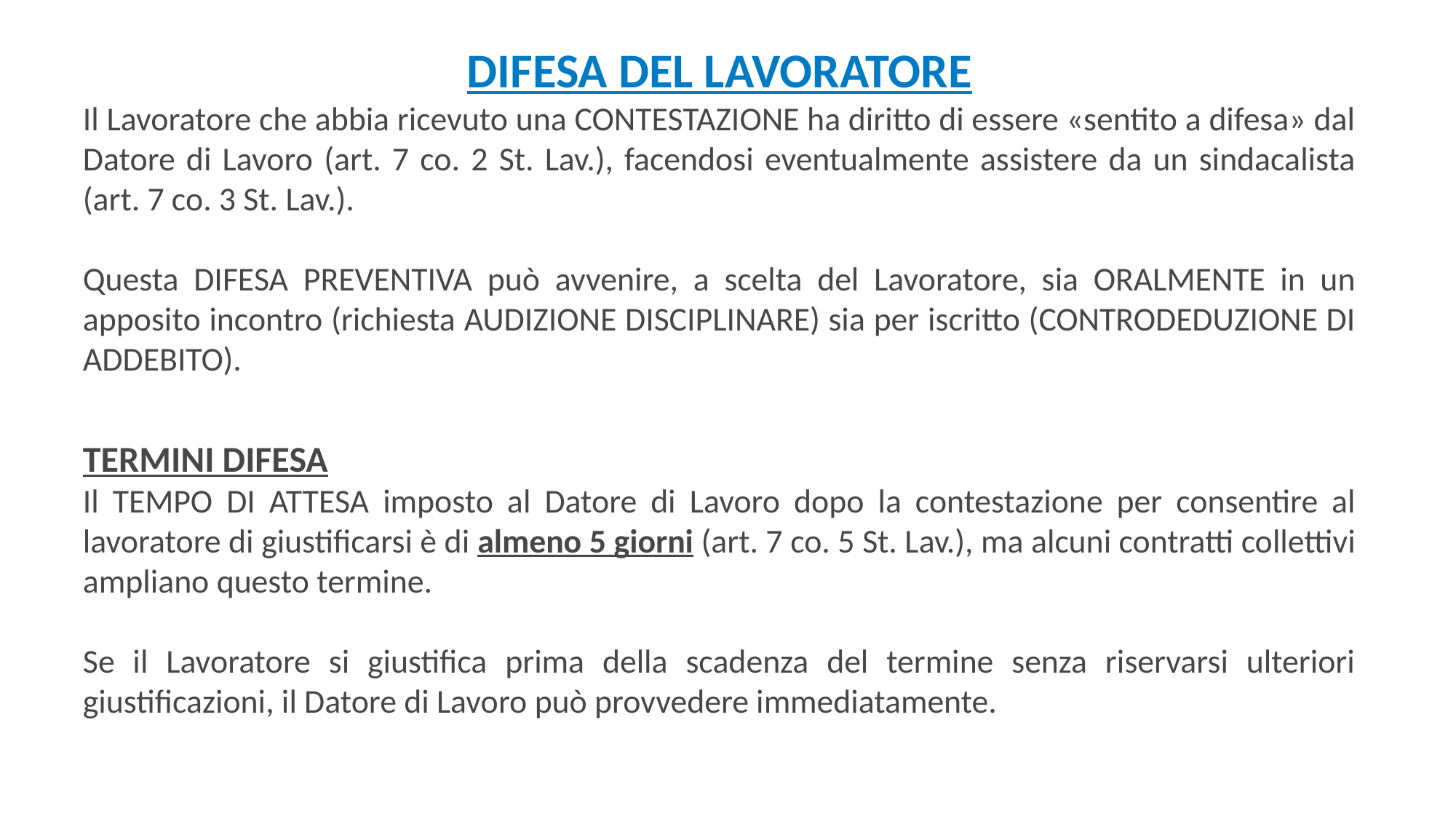

DIFESA DEL LAVORATORE
Il Lavoratore che abbia ricevuto una CONTESTAZIONE ha diritto di essere «sentito a difesa» dal Datore di Lavoro (art. 7 co. 2 St. Lav.), facendosi eventualmente assistere da un sindacalista (art. 7 co. 3 St. Lav.).

Questa DIFESA PREVENTIVA può avvenire, a scelta del Lavoratore, sia ORALMENTE in un apposito incontro (richiesta AUDIZIONE DISCIPLINARE) sia per iscritto (CONTRODEDUZIONE DI ADDEBITO).

TERMINI DIFESA
Il TEMPO DI ATTESA imposto al Datore di Lavoro dopo la contestazione per consentire al lavoratore di giustificarsi è di almeno 5 giorni (art. 7 co. 5 St. Lav.), ma alcuni contratti collettivi ampliano questo termine.

Se il Lavoratore si giustifica prima della scadenza del termine senza riservarsi ulteriori giustificazioni, il Datore di Lavoro può provvedere immediatamente.